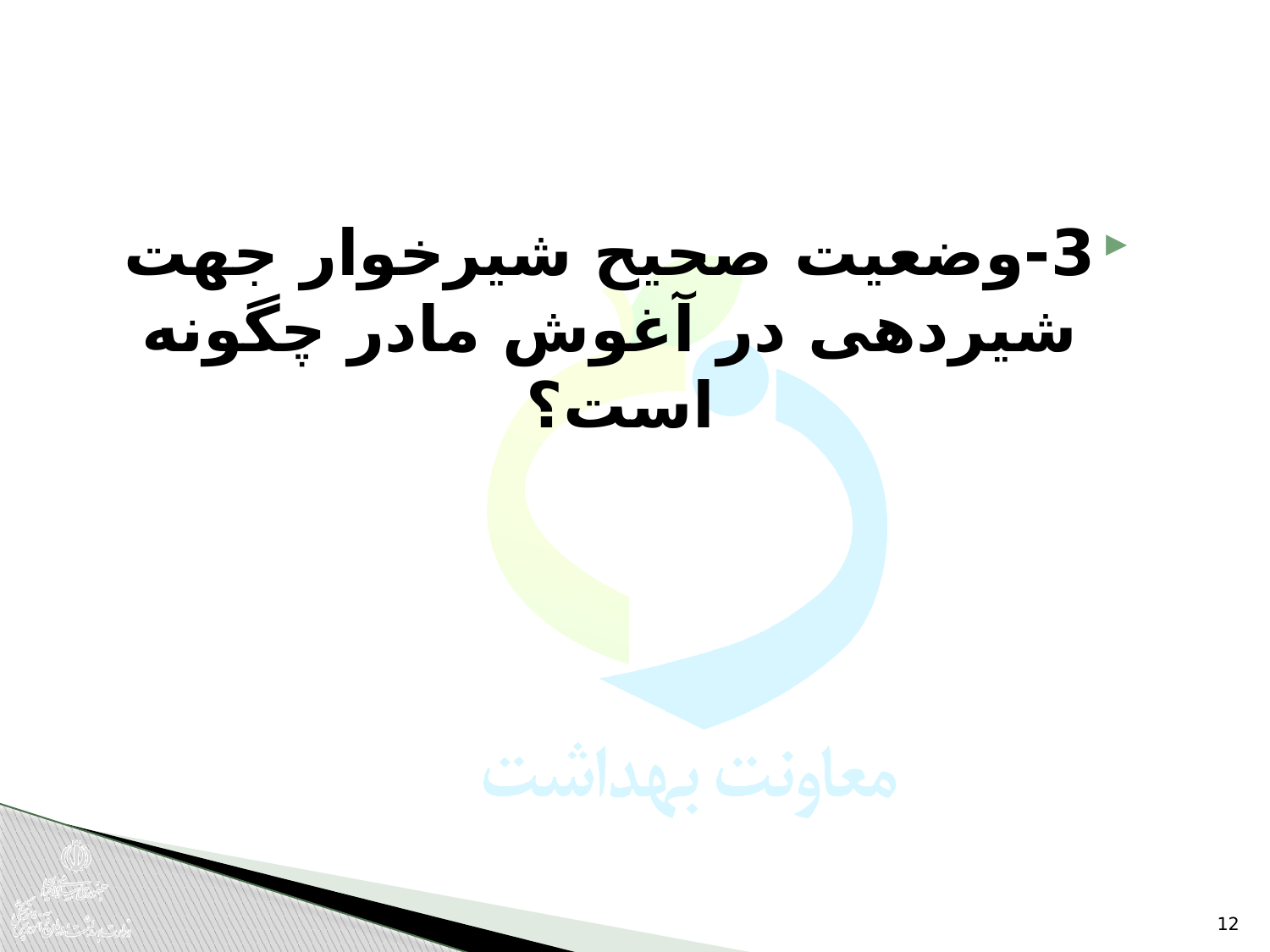

3-وضعیت صحیح شیرخوار جهت شیردهی در آغوش مادر چگونه است؟
12